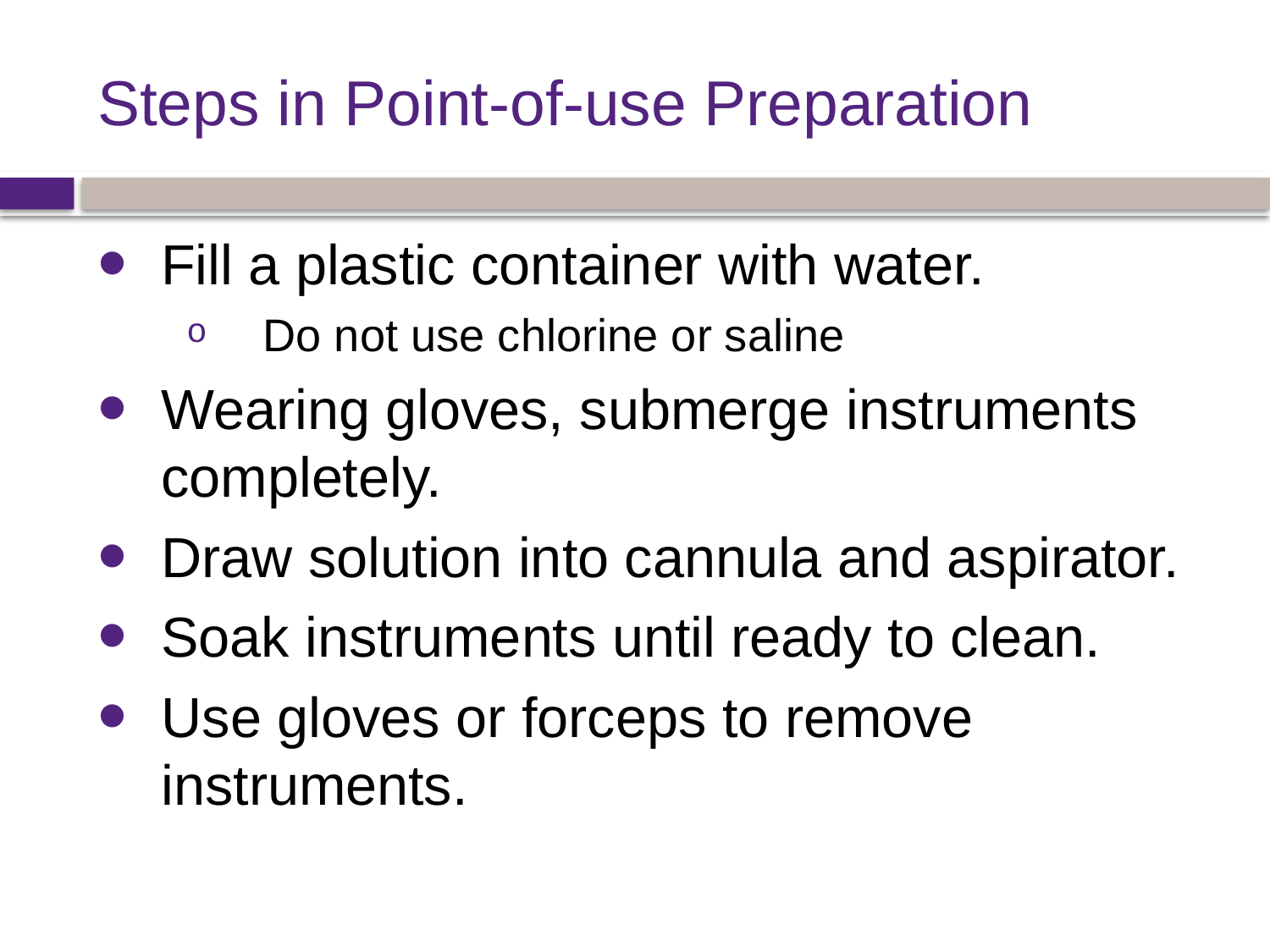

# Steps in Point-of-use Preparation
Fill a plastic container with water.
 Do not use chlorine or saline
Wearing gloves, submerge instruments completely.
Draw solution into cannula and aspirator.
Soak instruments until ready to clean.
Use gloves or forceps to remove instruments.